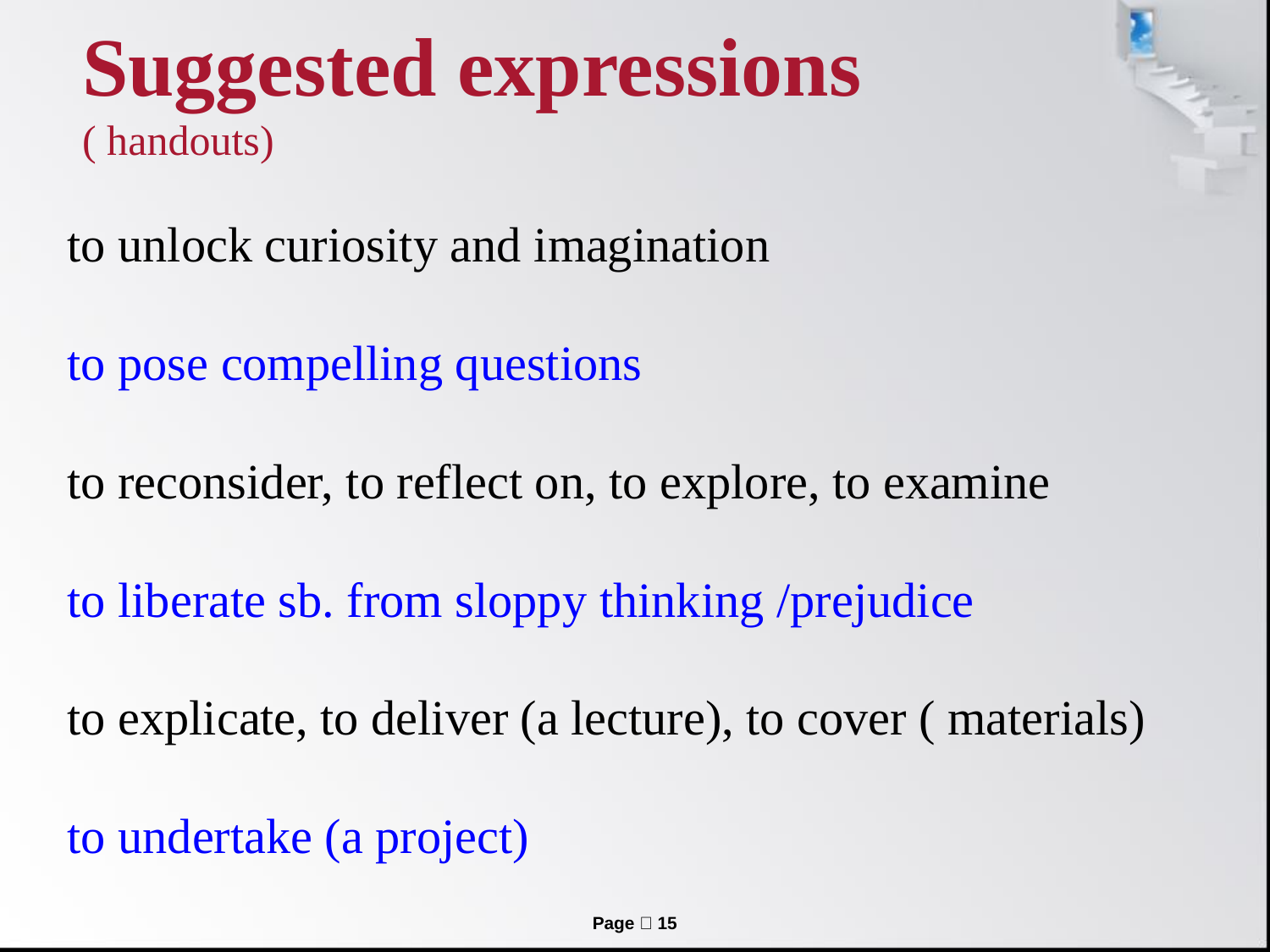

# Suggested expressions ( handouts)
to unlock curiosity and imagination

to pose compelling questions

to reconsider, to reflect on, to explore, to examine

to liberate sb. from sloppy thinking /prejudice

to explicate, to deliver (a lecture), to cover ( materials)

to undertake (a project)